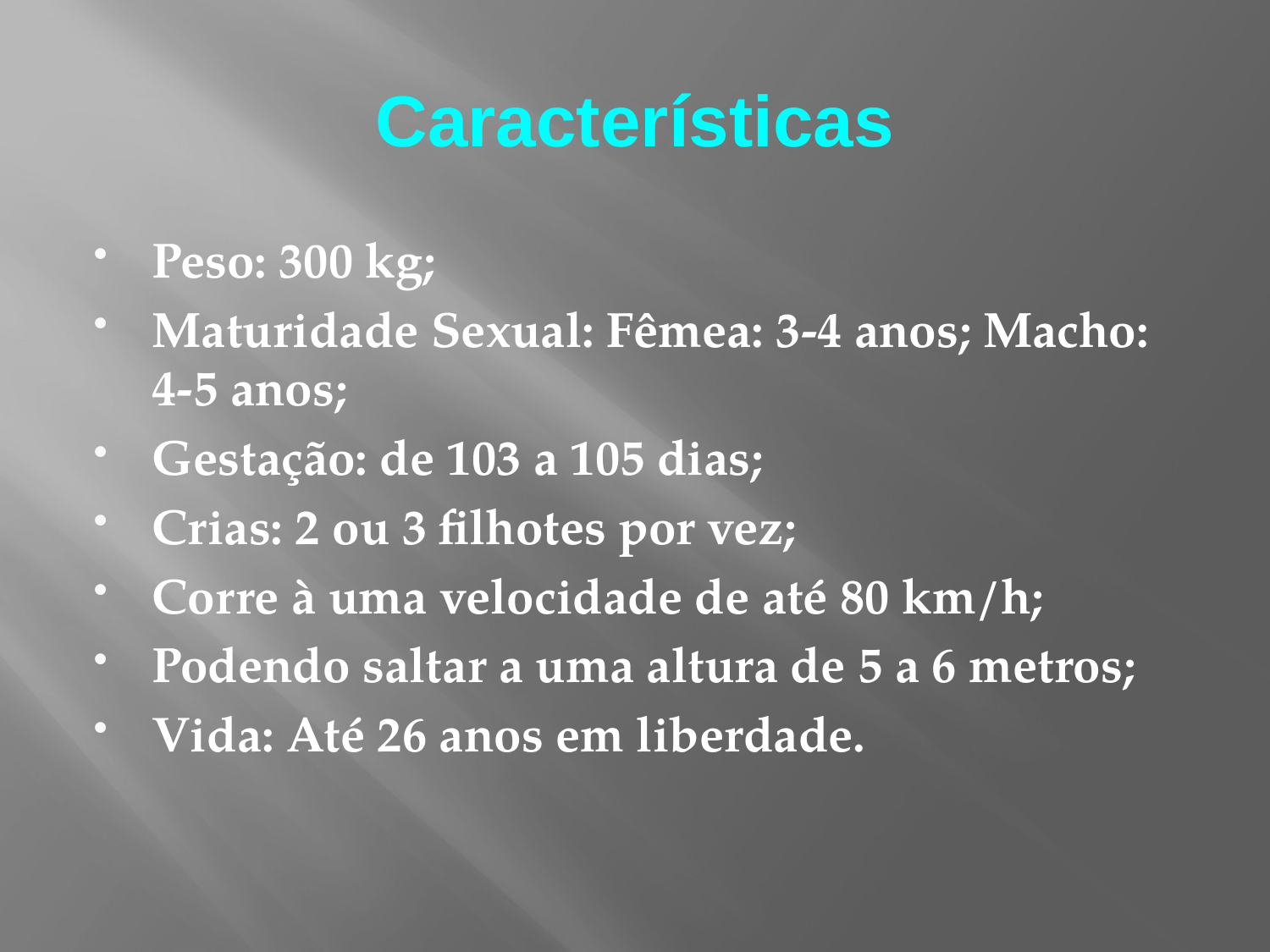

# Características
Peso: 300 kg;
Maturidade Sexual: Fêmea: 3-4 anos; Macho: 4-5 anos;
Gestação: de 103 a 105 dias;
Crias: 2 ou 3 filhotes por vez;
Corre à uma velocidade de até 80 km/h;
Podendo saltar a uma altura de 5 a 6 metros;
Vida: Até 26 anos em liberdade.